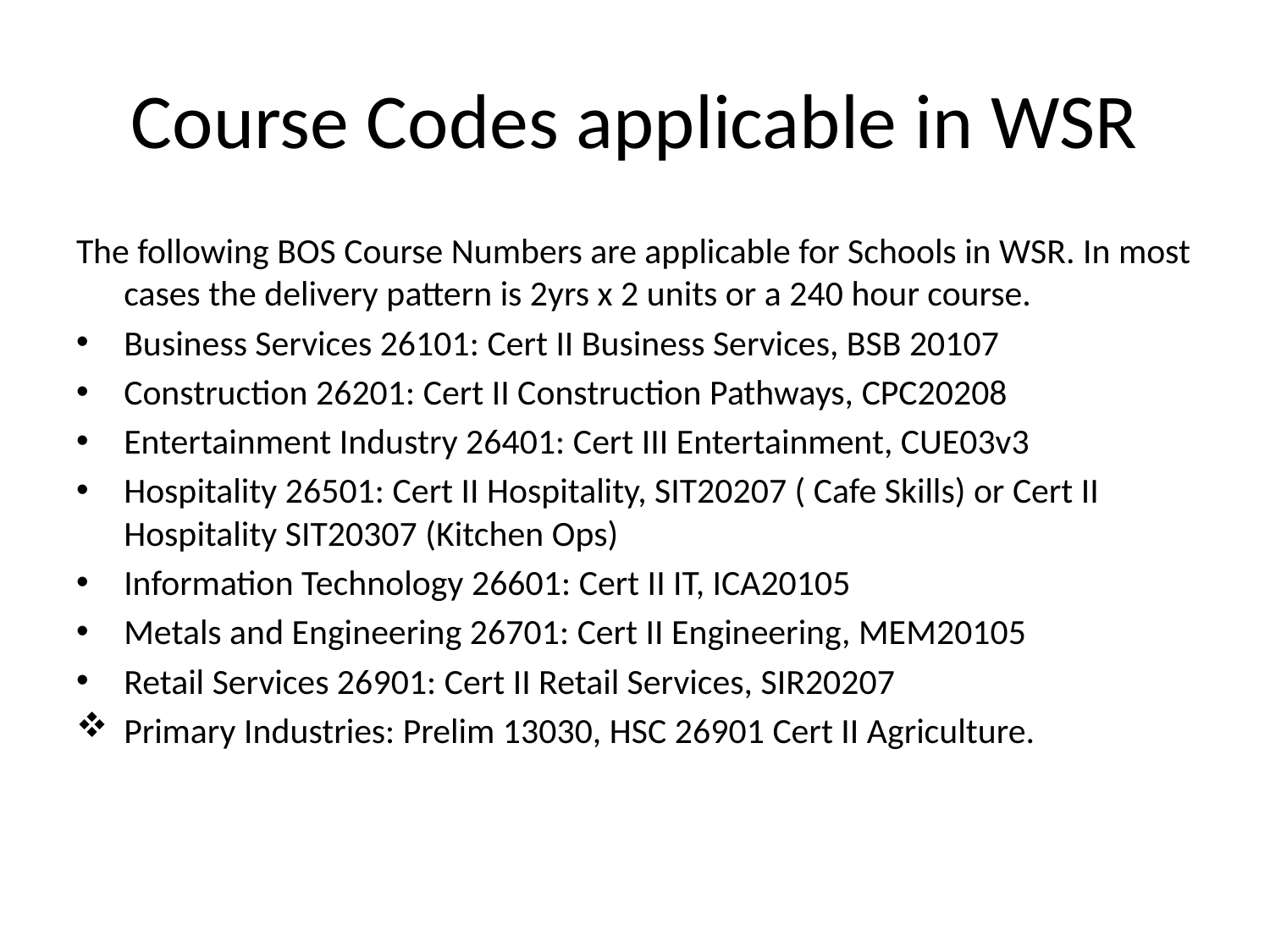

# Course Codes applicable in WSR
The following BOS Course Numbers are applicable for Schools in WSR. In most cases the delivery pattern is 2yrs x 2 units or a 240 hour course.
Business Services 26101: Cert II Business Services, BSB 20107
Construction 26201: Cert II Construction Pathways, CPC20208
Entertainment Industry 26401: Cert III Entertainment, CUE03v3
Hospitality 26501: Cert II Hospitality, SIT20207 ( Cafe Skills) or Cert II Hospitality SIT20307 (Kitchen Ops)
Information Technology 26601: Cert II IT, ICA20105
Metals and Engineering 26701: Cert II Engineering, MEM20105
Retail Services 26901: Cert II Retail Services, SIR20207
Primary Industries: Prelim 13030, HSC 26901 Cert II Agriculture.